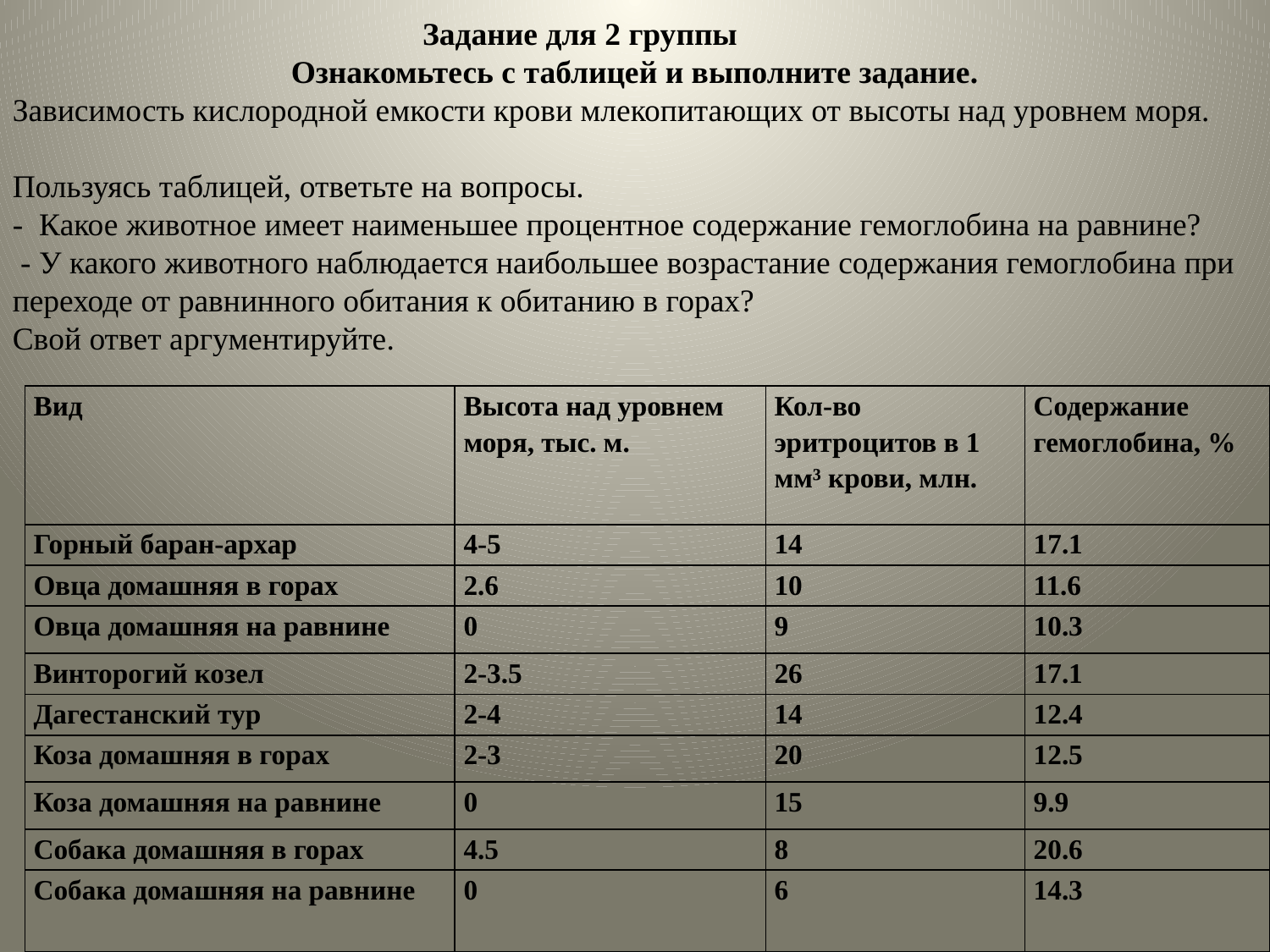

Задание для 2 группы
Ознакомьтесь с таблицей и выполните задание.
Зависимость кислородной емкости крови млекопитающих от высоты над уровнем моря.

Пользуясь таблицей, ответьте на вопросы.
-  Какое животное имеет наименьшее процентное содержание гемоглобина на равнине?
 - У какого животного наблюдается наибольшее возрастание содержания гемоглобина при переходе от равнинного обитания к обитанию в горах?
Свой ответ аргументируйте.
| Вид | Высота над уровнем моря, тыс. м. | Кол-во эритроцитов в 1 мм³ крови, млн. | Содержание гемоглобина, % |
| --- | --- | --- | --- |
| Горный баран-архар | 4-5 | 14 | 17.1 |
| Овца домашняя в горах | 2.6 | 10 | 11.6 |
| Овца домашняя на равнине | 0 | 9 | 10.3 |
| Винторогий козел | 2-3.5 | 26 | 17.1 |
| Дагестанский тур | 2-4 | 14 | 12.4 |
| Коза домашняя в горах | 2-3 | 20 | 12.5 |
| Коза домашняя на равнине | 0 | 15 | 9.9 |
| Собака домашняя в горах | 4.5 | 8 | 20.6 |
| Собака домашняя на равнине | 0 | 6 | 14.3 |